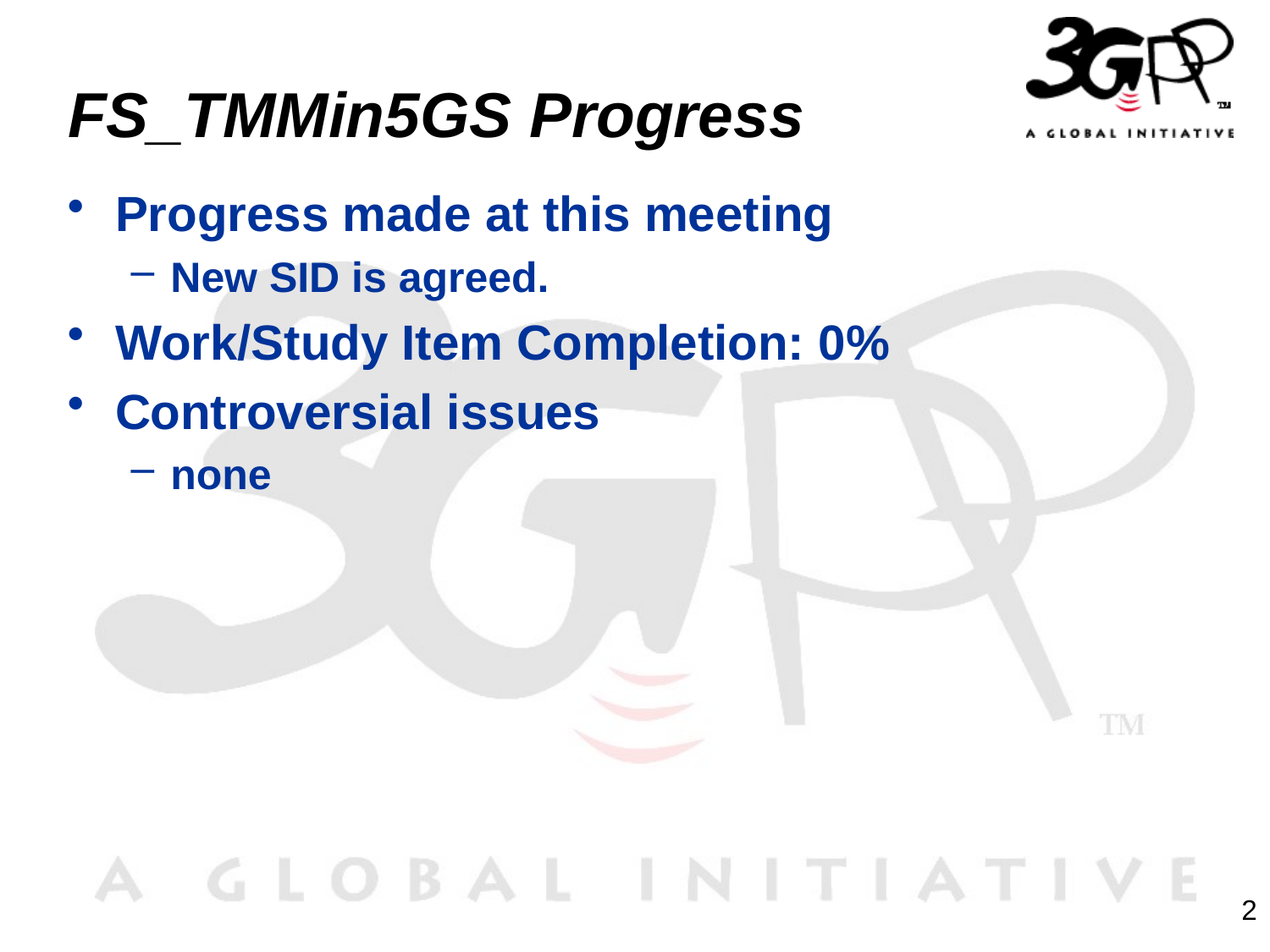

# FS_TMMin5GS Progress
Progress made at this meeting
New SID is agreed.
Work/Study Item Completion: 0%
Controversial issues
none
2